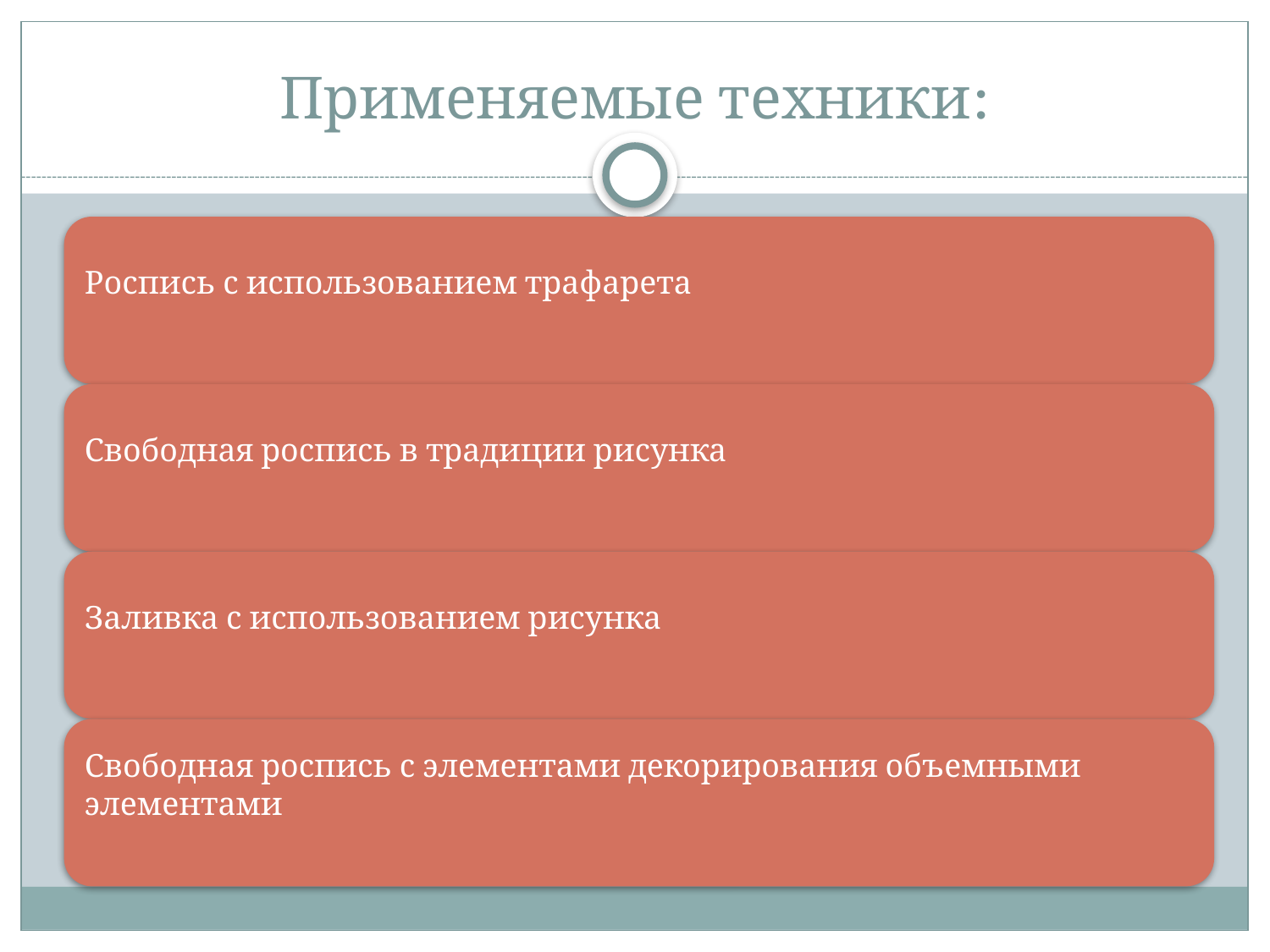

# Применяемые техники:
Роспись с использованием трафарета
Свободная роспись в традиции рисунка
Заливка с использованием рисунка
Свободная роспись с элементами декорирования объемными элементами